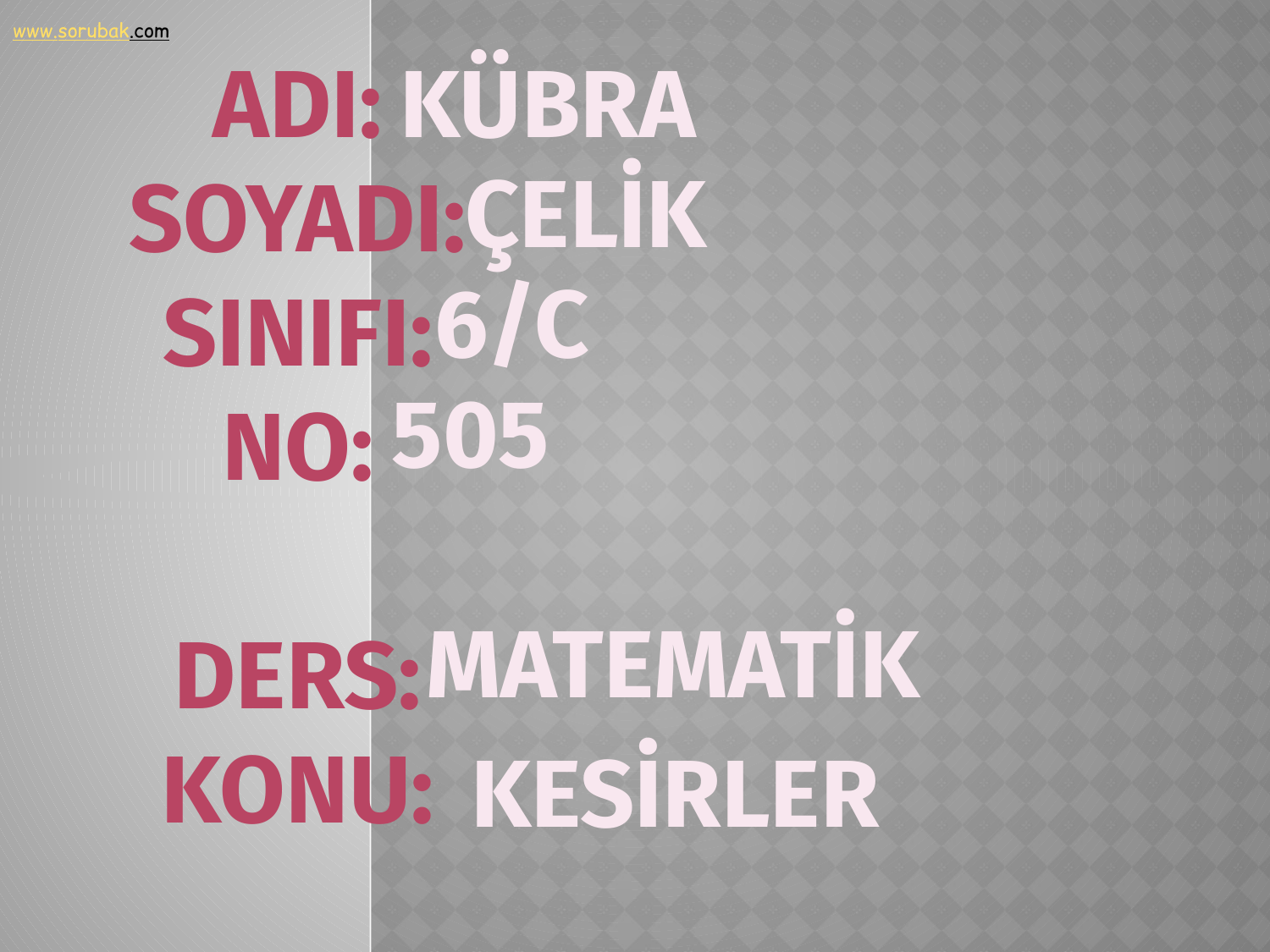

www.sorubak.com
adI:
soyadI:
SINIFI:
NO:

DERS:
KONU:

KÜBRA
ÇELİK

6/C
505
MATEMATİK
KESİRLER